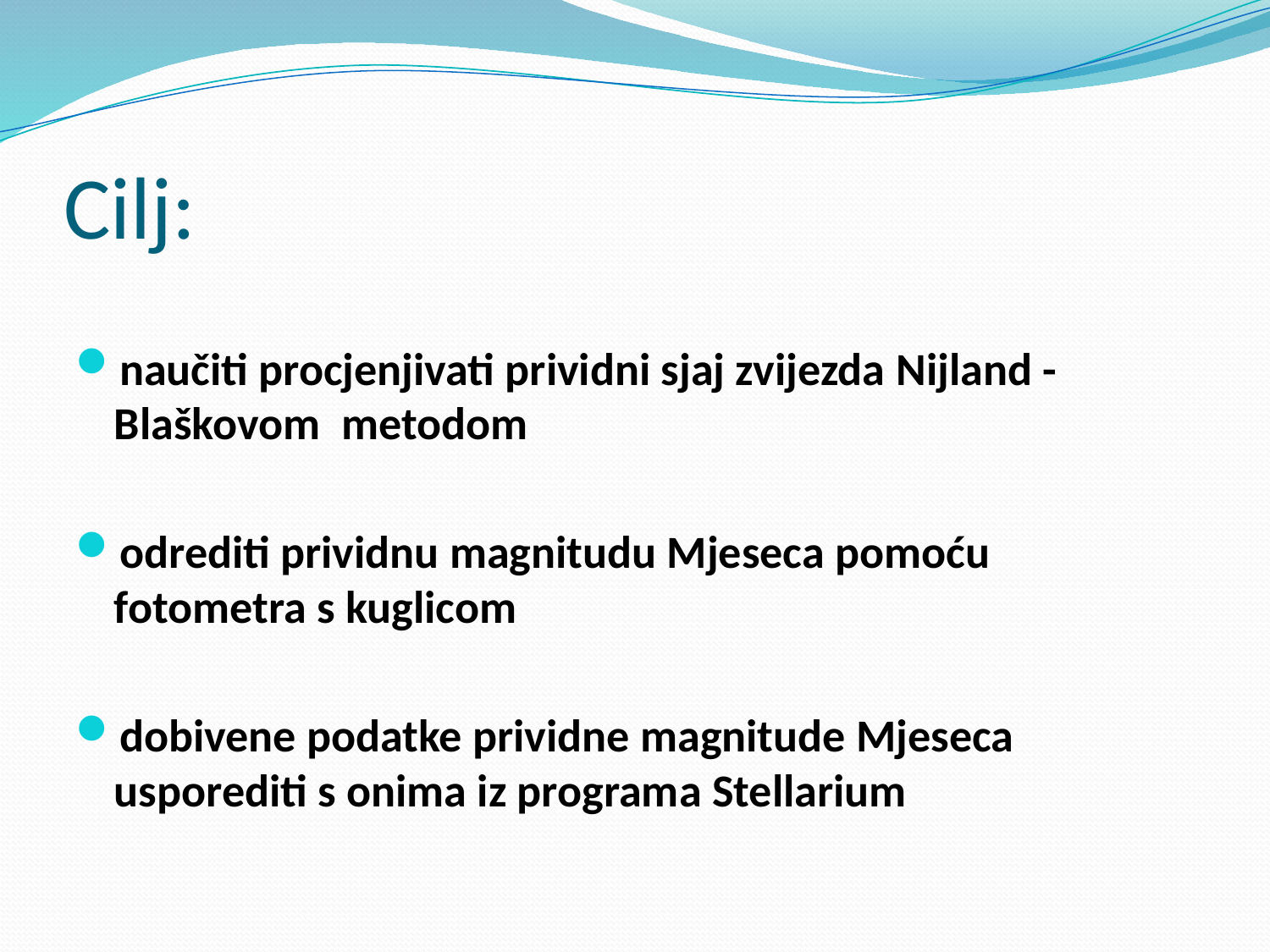

# Cilj:

naučiti procjenjivati prividni sjaj zvijezda Nijland - Blaškovom  metodom

odrediti prividnu magnitudu Mjeseca pomoću fotometra s kuglicom

dobivene podatke prividne magnitude Mjeseca  usporediti s onima iz programa Stellarium